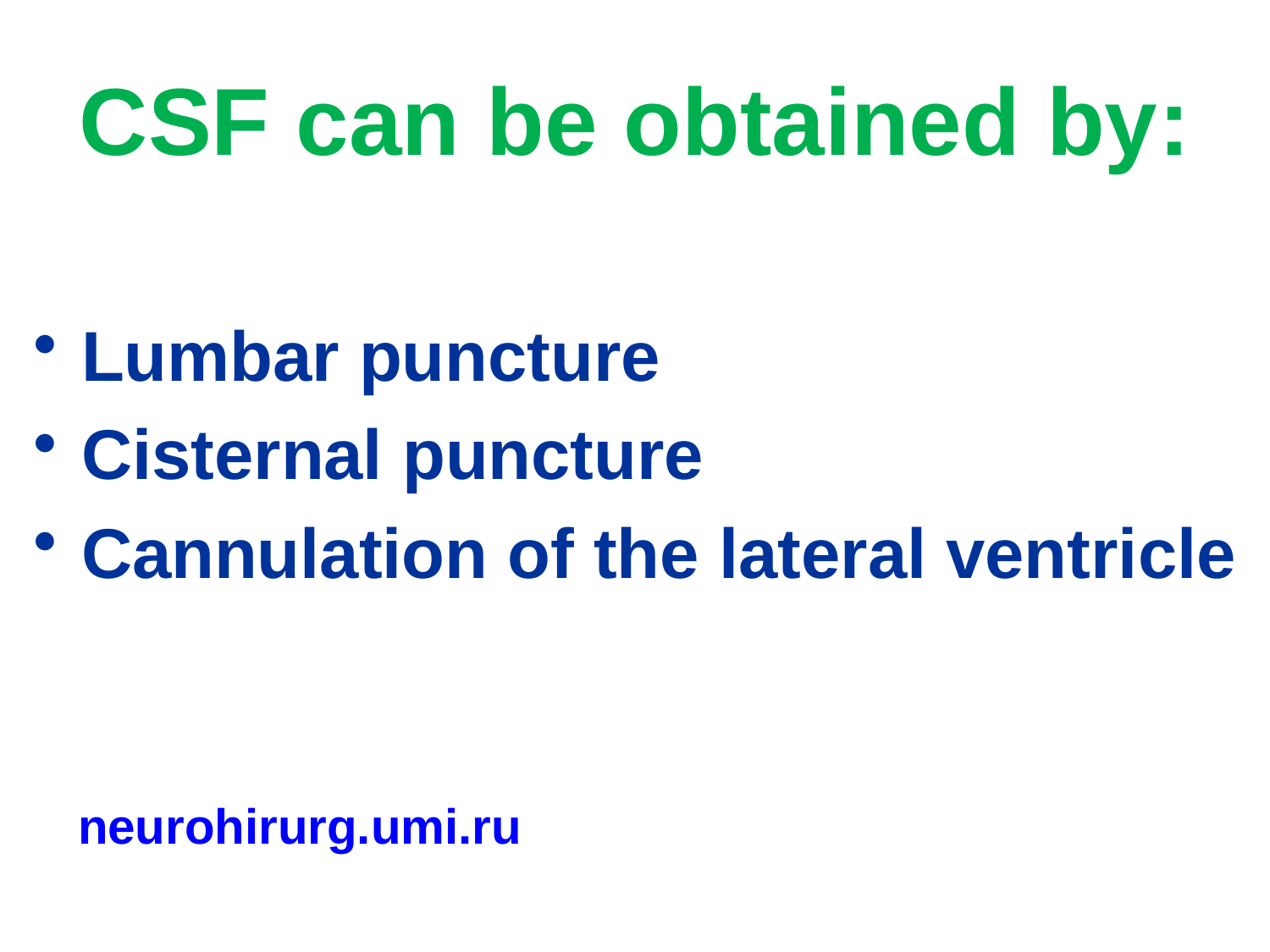

# CSF can be obtained by:

Lumbar puncture
Cisternal puncture
Cannulation of the lateral ventricle
neurohirurg.umi.ru